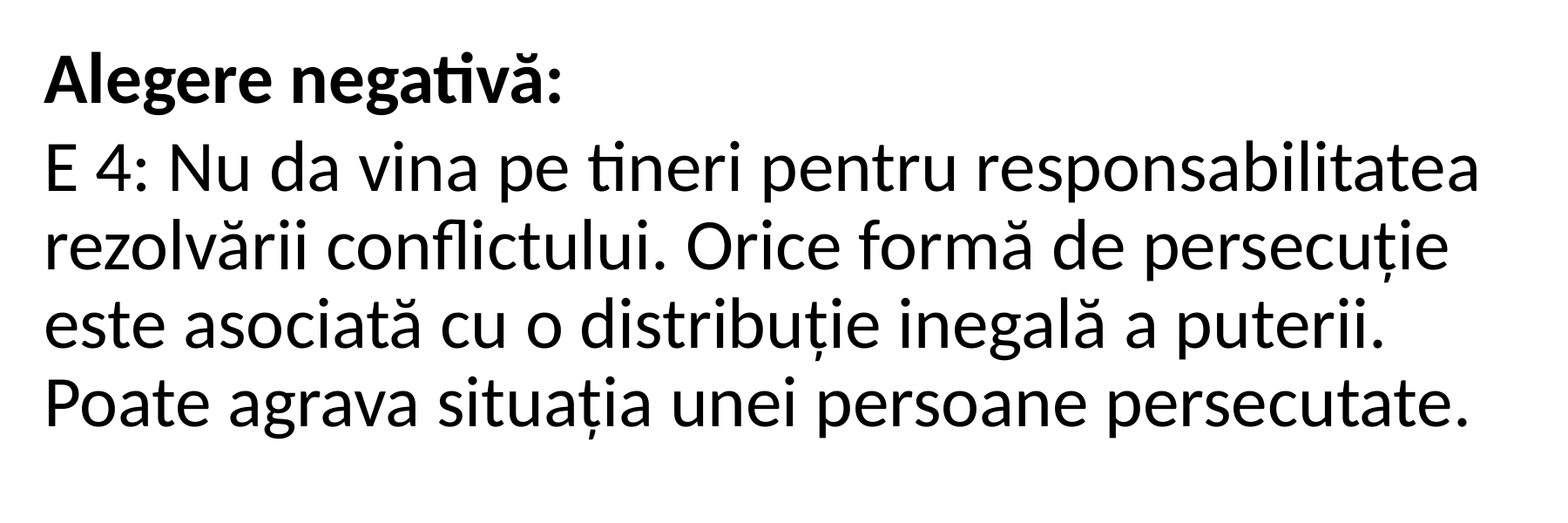

Alegere negativă:
E 4: Nu da vina pe tineri pentru responsabilitatea rezolvării conflictului. Orice formă de persecuție este asociată cu o distribuție inegală a puterii. Poate agrava situația unei persoane persecutate.